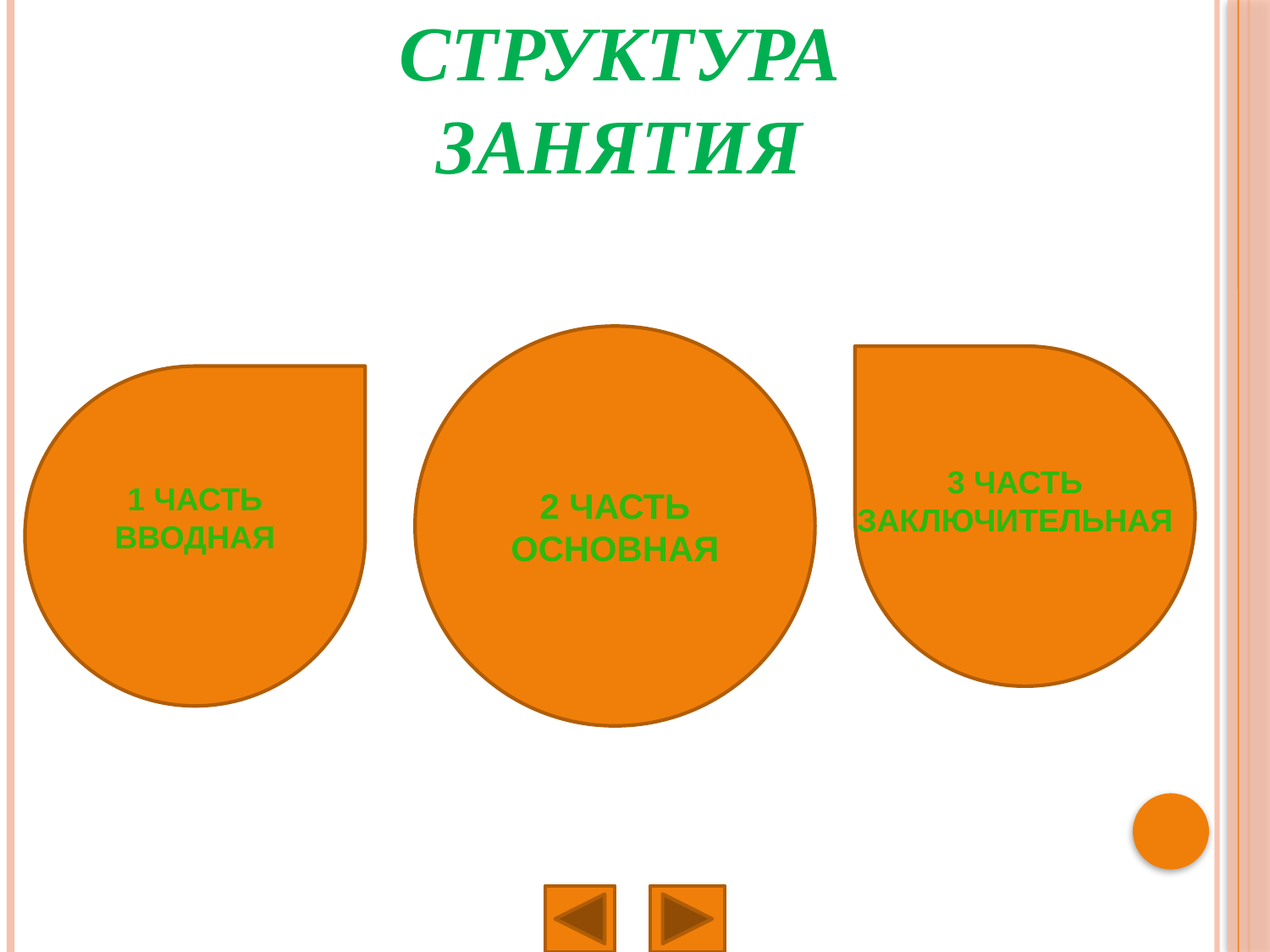

# Структура занятия
2 часть основная

3 часть
заключительная
1 часть
вводная